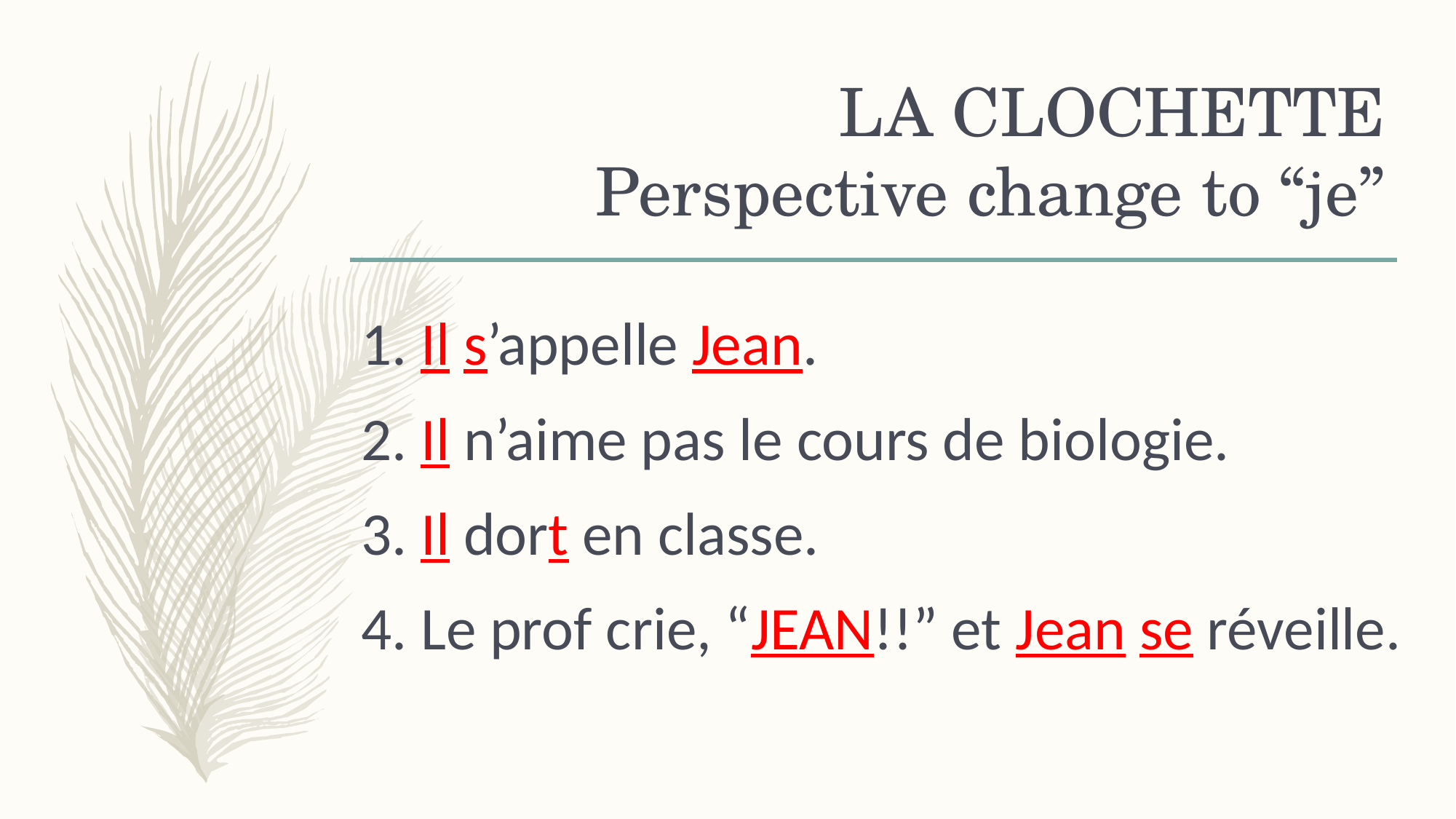

# LA CLOCHETTE Perspective change to “je”
1. Il s’appelle Jean.
2. Il n’aime pas le cours de biologie.
3. Il dort en classe.
4. Le prof crie, “JEAN!!” et Jean se réveille.